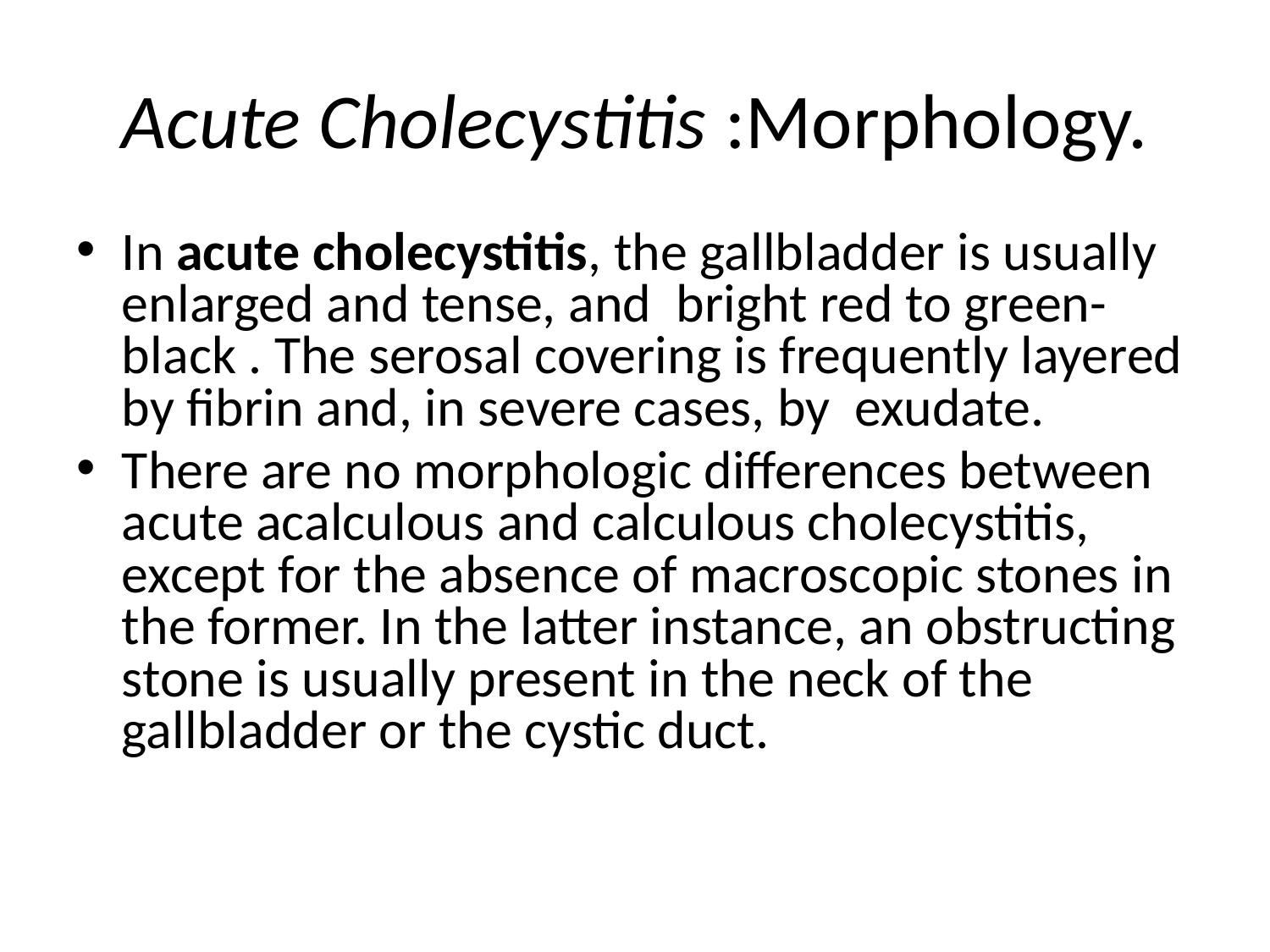

# Acute Cholecystitis :Morphology.
In acute cholecystitis, the gallbladder is usually enlarged and tense, and  bright red to green-black . The serosal covering is frequently layered by fibrin and, in severe cases, by  exudate.
There are no morphologic differences between acute acalculous and calculous cholecystitis, except for the absence of macroscopic stones in the former. In the latter instance, an obstructing stone is usually present in the neck of the gallbladder or the cystic duct.